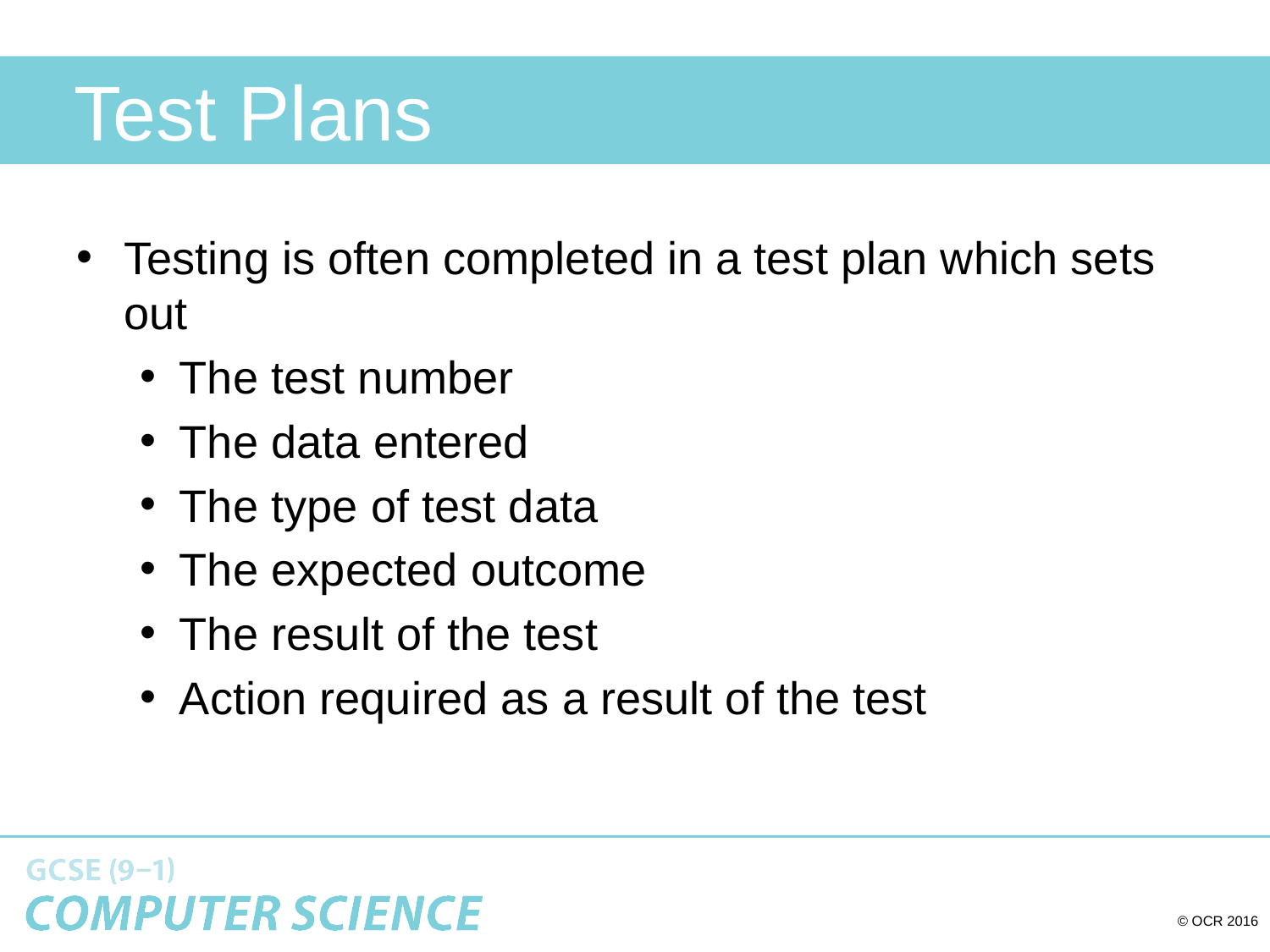

# Test Plans
Testing is often completed in a test plan which sets out
The test number
The data entered
The type of test data
The expected outcome
The result of the test
Action required as a result of the test